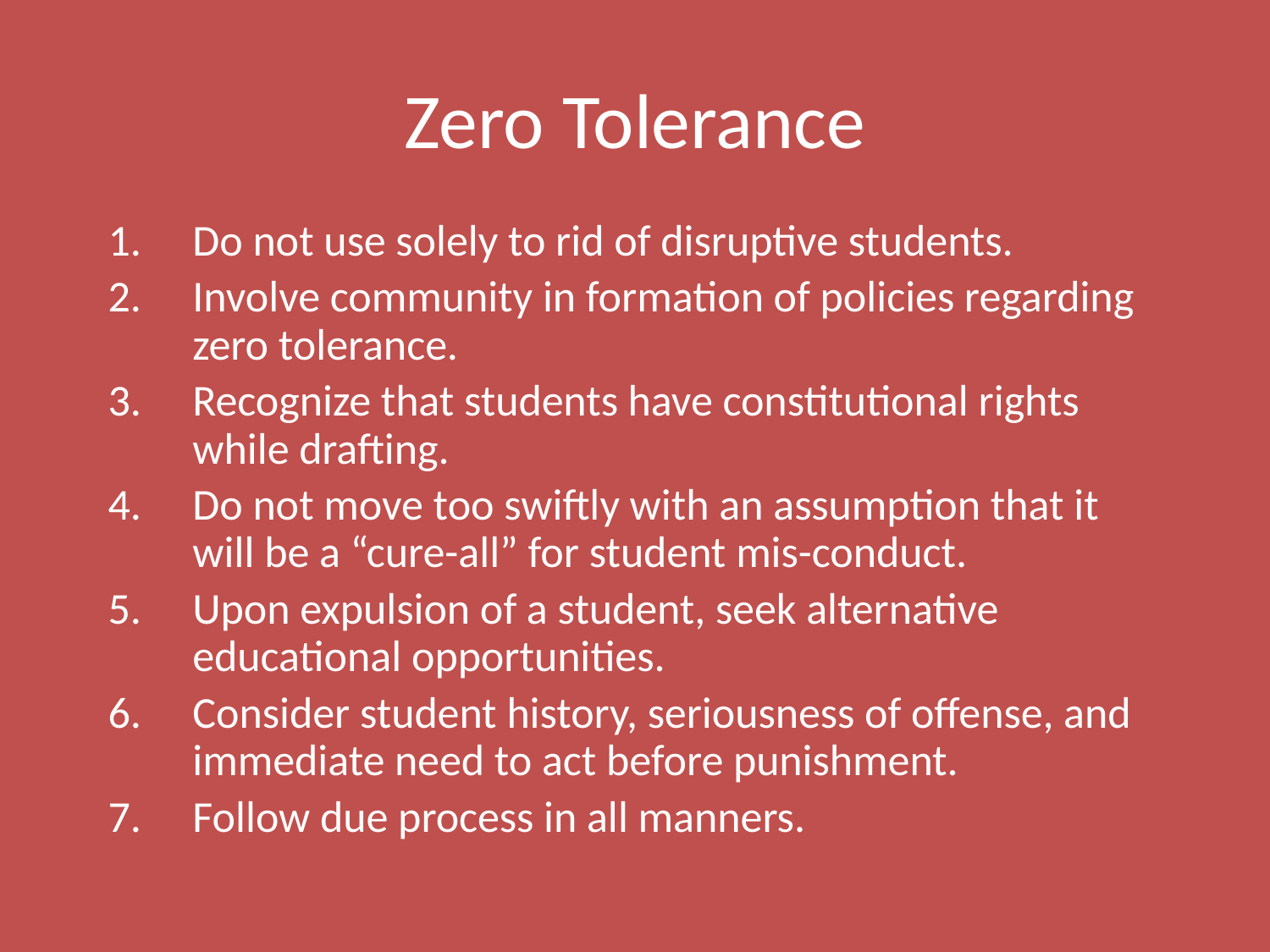

# Zero Tolerance
Do not use solely to rid of disruptive students.
Involve community in formation of policies regarding zero tolerance.
Recognize that students have constitutional rights while drafting.
Do not move too swiftly with an assumption that it will be a “cure-all” for student mis-conduct.
Upon expulsion of a student, seek alternative educational opportunities.
Consider student history, seriousness of offense, and immediate need to act before punishment.
Follow due process in all manners.